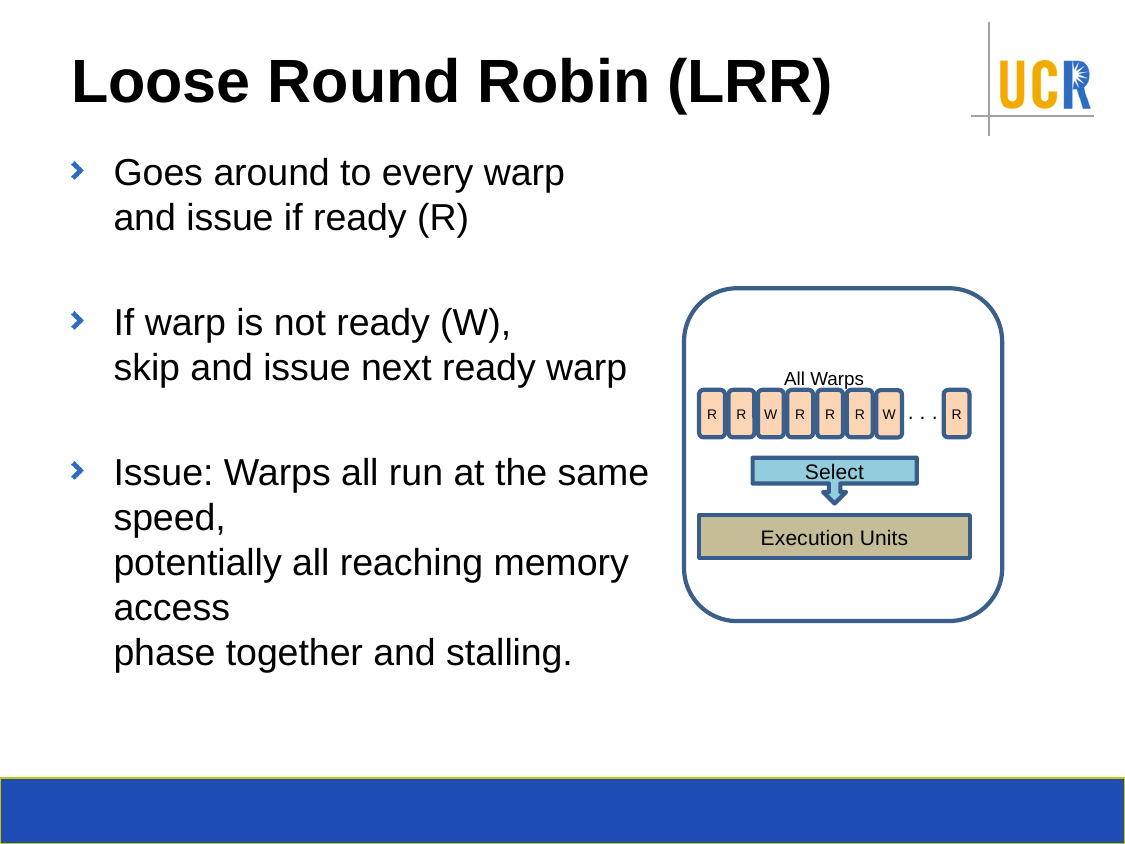

# Loose Round Robin (LRR)
Goes around to every warp
and issue if ready (R)

If warp is not ready (W),
skip and issue next ready warp

Issue: Warps all run at the same speed,
potentially all reaching memory access
phase together and stalling.

All Warps
R
R
W
R
R
R
R
W
. . .
Select
Execution Units